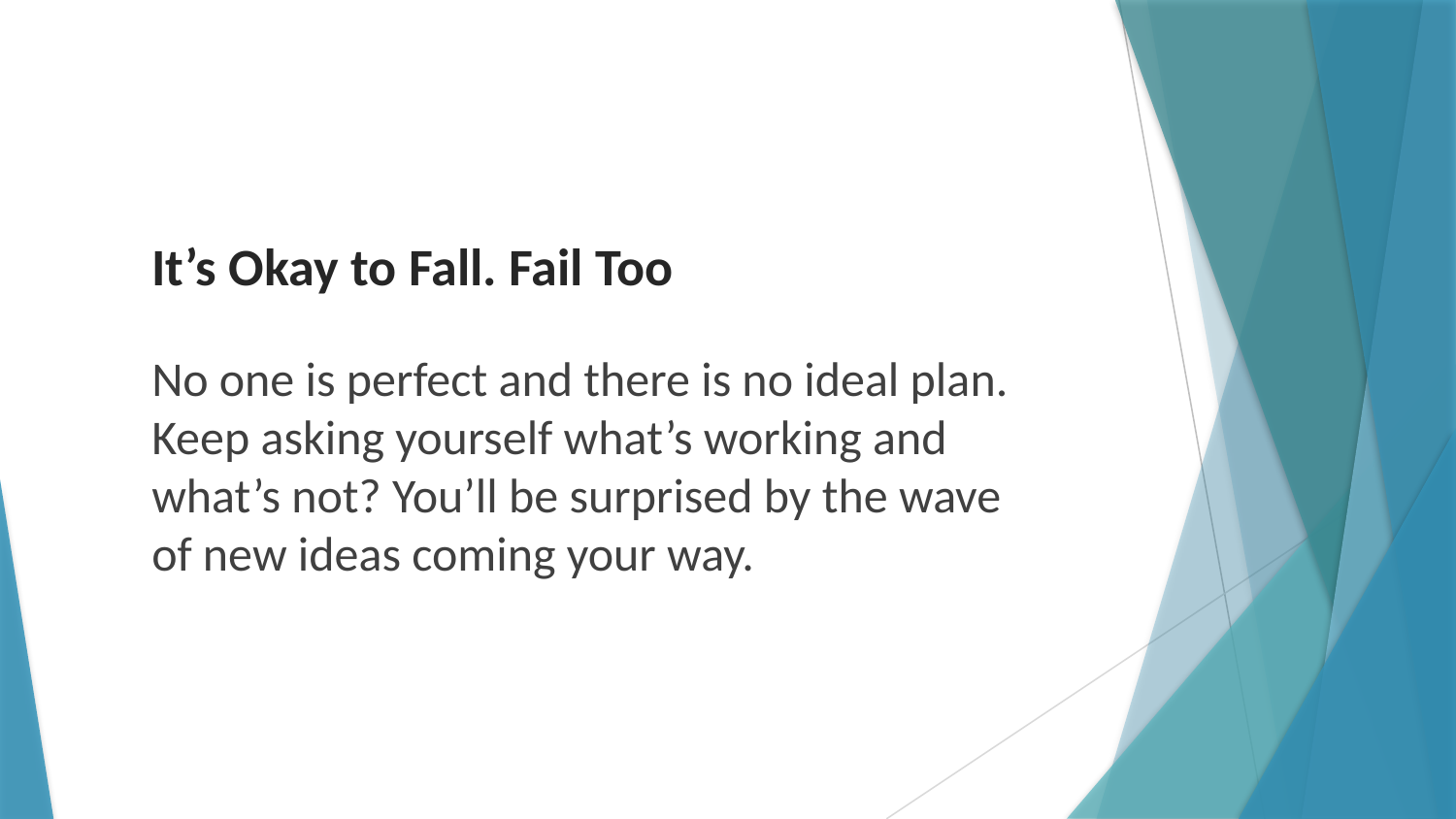

# It’s Okay to Fall. Fail Too
No one is perfect and there is no ideal plan. Keep asking yourself what’s working and what’s not? You’ll be surprised by the wave of new ideas coming your way.